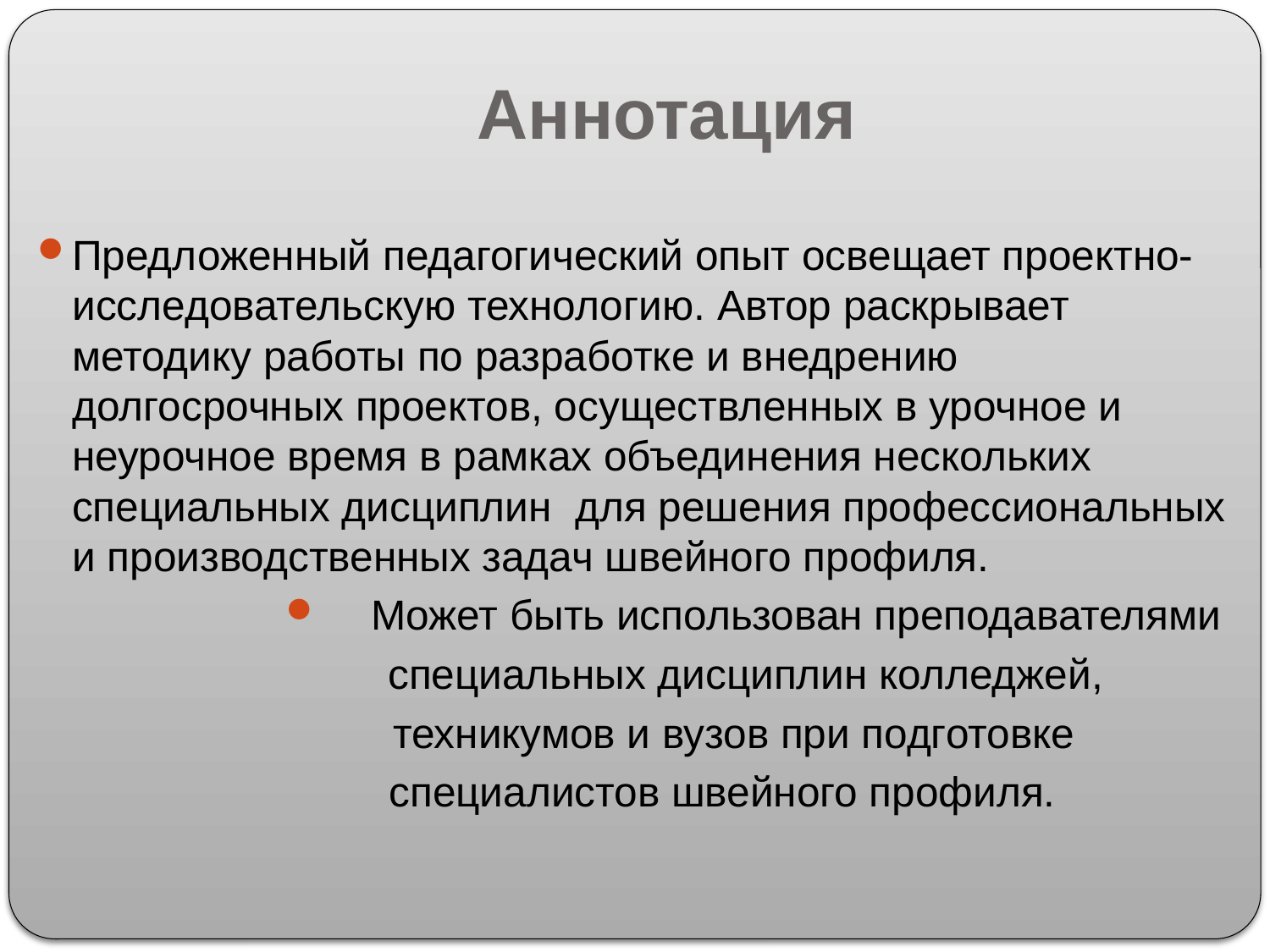

# Аннотация
Предложенный педагогический опыт освещает проектно-исследовательскую технологию. Автор раскрывает методику работы по разработке и внедрению долгосрочных проектов, осуществленных в урочное и неурочное время в рамках объединения нескольких специальных дисциплин  для решения профессиональных и производственных задач швейного профиля.
Может быть использован преподавателями
                    специальных дисциплин колледжей,
                  техникумов и вузов при подготовке
               специалистов швейного профиля.